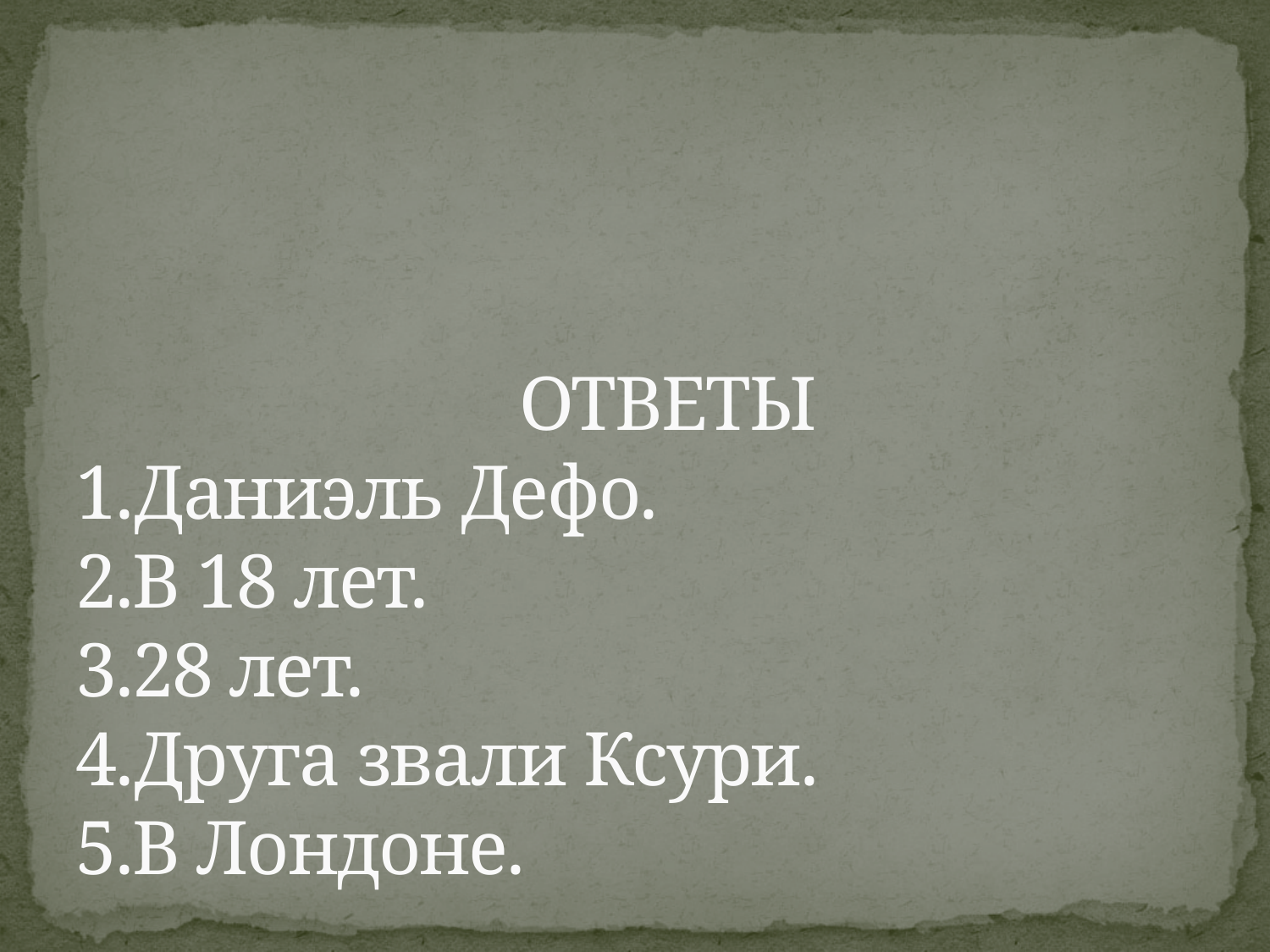

# ОТВЕТЫ 1.Даниэль Дефо. 2.В 18 лет. 3.28 лет. 4.Друга звали Ксури. 5.В Лондоне.